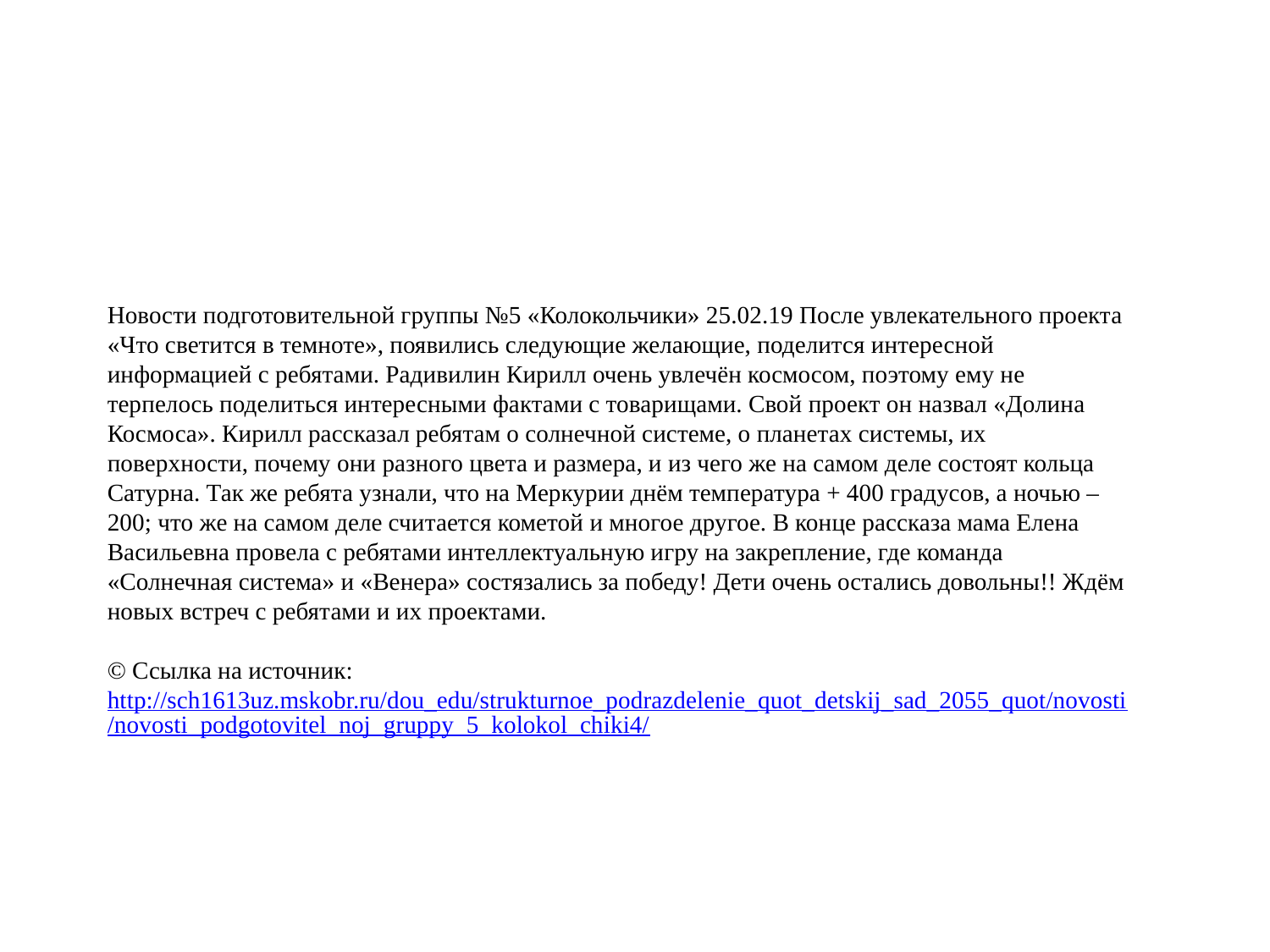

#

Новости подготовительной группы №5 «Колокольчики» 25.02.19 После увлекательного проекта «Что светится в темноте», появились следующие желающие, поделится интересной информацией с ребятами. Радивилин Кирилл очень увлечён космосом, поэтому ему не терпелось поделиться интересными фактами с товарищами. Свой проект он назвал «Долина Космоса». Кирилл рассказал ребятам о солнечной системе, о планетах системы, их поверхности, почему они разного цвета и размера, и из чего же на самом деле состоят кольца Сатурна. Так же ребята узнали, что на Меркурии днём температура + 400 градусов, а ночью – 200; что же на самом деле считается кометой и многое другое. В конце рассказа мама Елена Васильевна провела с ребятами интеллектуальную игру на закрепление, где команда «Солнечная система» и «Венера» состязались за победу! Дети очень остались довольны!! Ждём новых встреч с ребятами и их проектами.
© Ссылка на источник: http://sch1613uz.mskobr.ru/dou_edu/strukturnoe_podrazdelenie_quot_detskij_sad_2055_quot/novosti/novosti_podgotovitel_noj_gruppy_5_kolokol_chiki4/